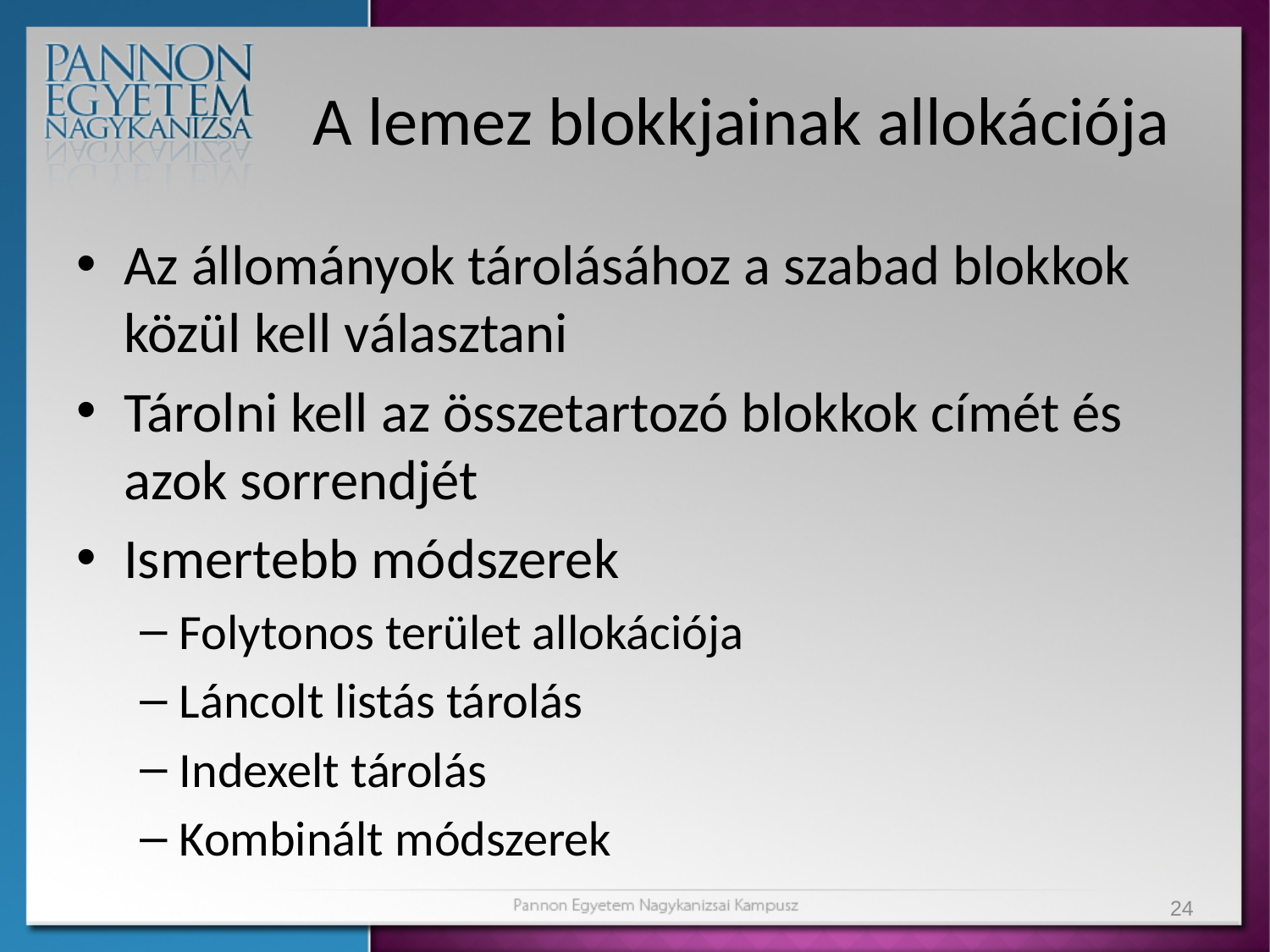

# A lemez blokkjainak allokációja
Az állományok tárolásához a szabad blokkok közül kell választani
Tárolni kell az összetartozó blokkok címét és azok sorrendjét
Ismertebb módszerek
Folytonos terület allokációja
Láncolt listás tárolás
Indexelt tárolás
Kombinált módszerek
24